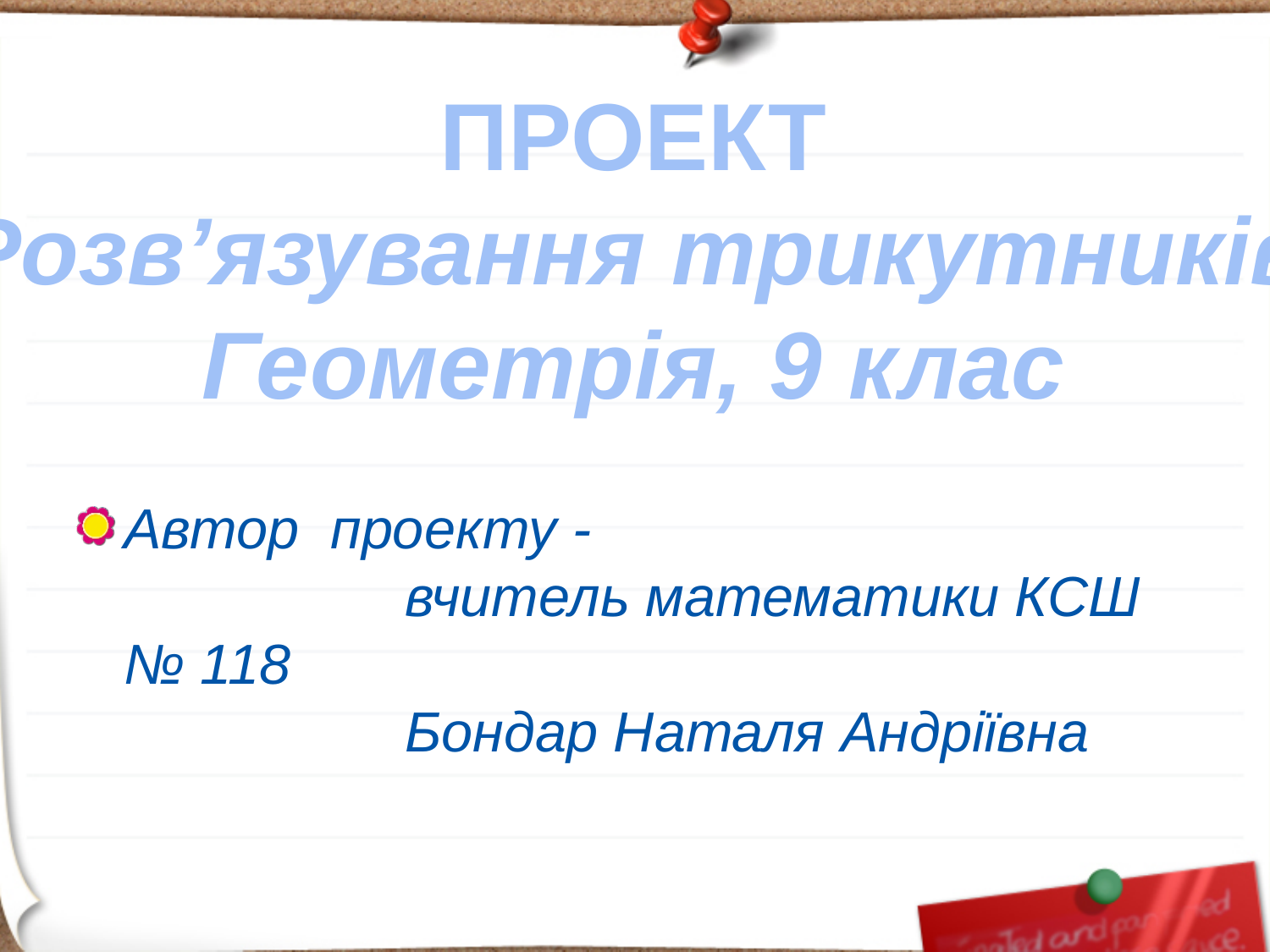

ПРОЕКТ
Розв’язування трикутників
Геометрія, 9 клас
Автор  проекту -
                     вчитель математики КСШ № 118
                     Бондар Наталя Андріївна